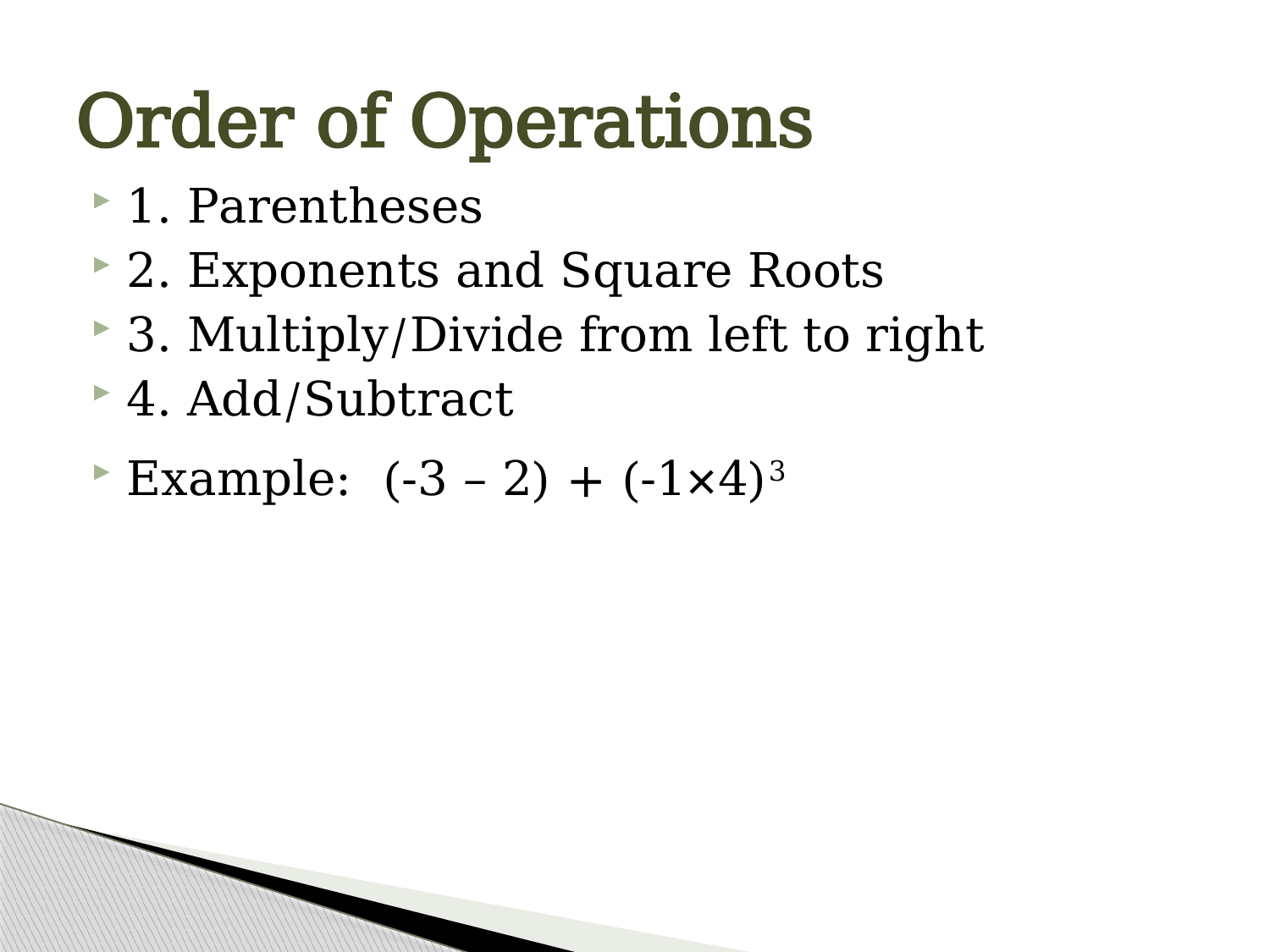

# Order of Operations
1. Parentheses
2. Exponents and Square Roots
3. Multiply/Divide from left to right
4. Add/Subtract

Example:  (-3 – 2) + (-1×4)3